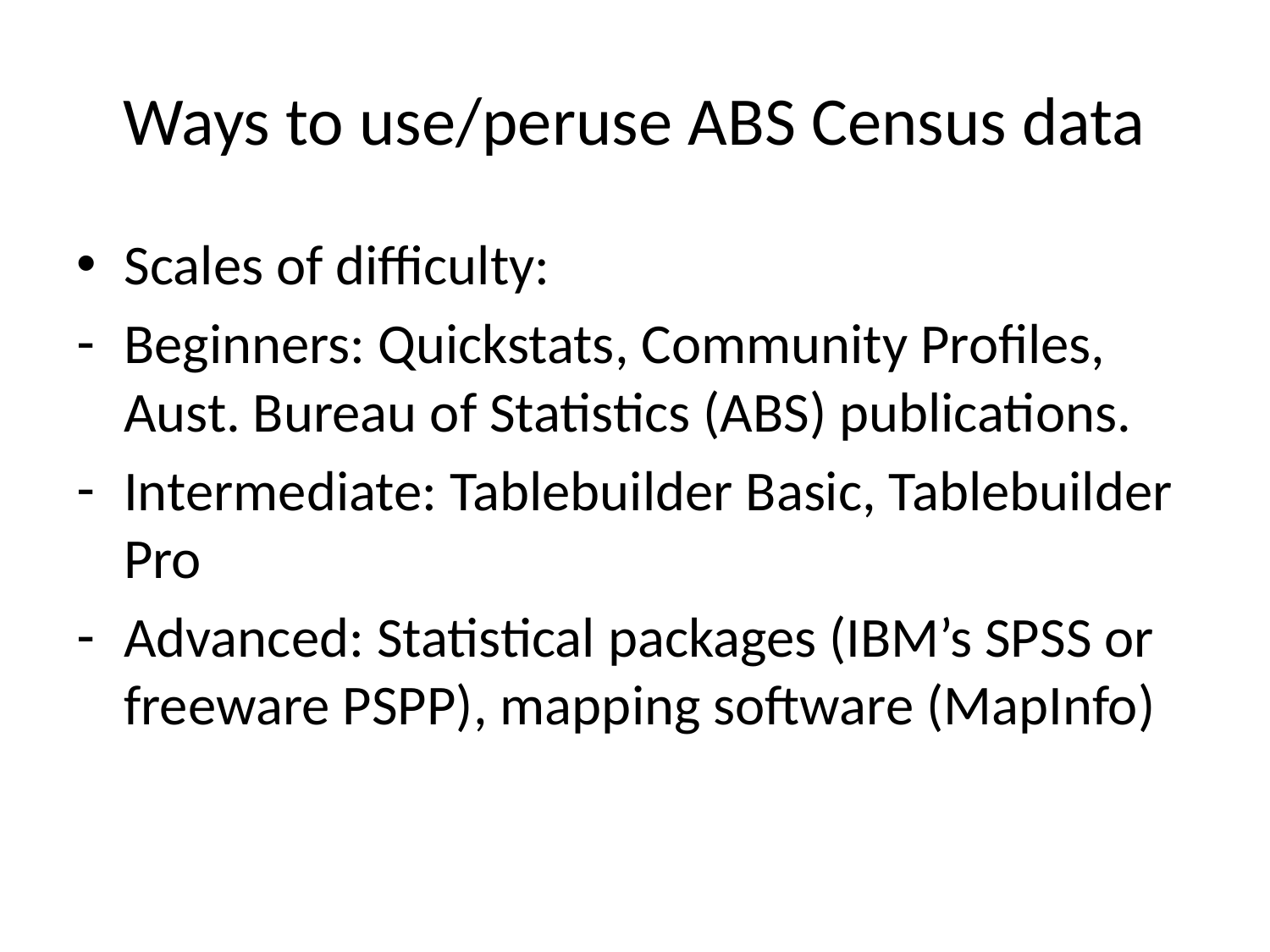

# Ways to use/peruse ABS Census data
Scales of difficulty:
Beginners: Quickstats, Community Profiles, Aust. Bureau of Statistics (ABS) publications.
Intermediate: Tablebuilder Basic, Tablebuilder Pro
Advanced: Statistical packages (IBM’s SPSS or freeware PSPP), mapping software (MapInfo)